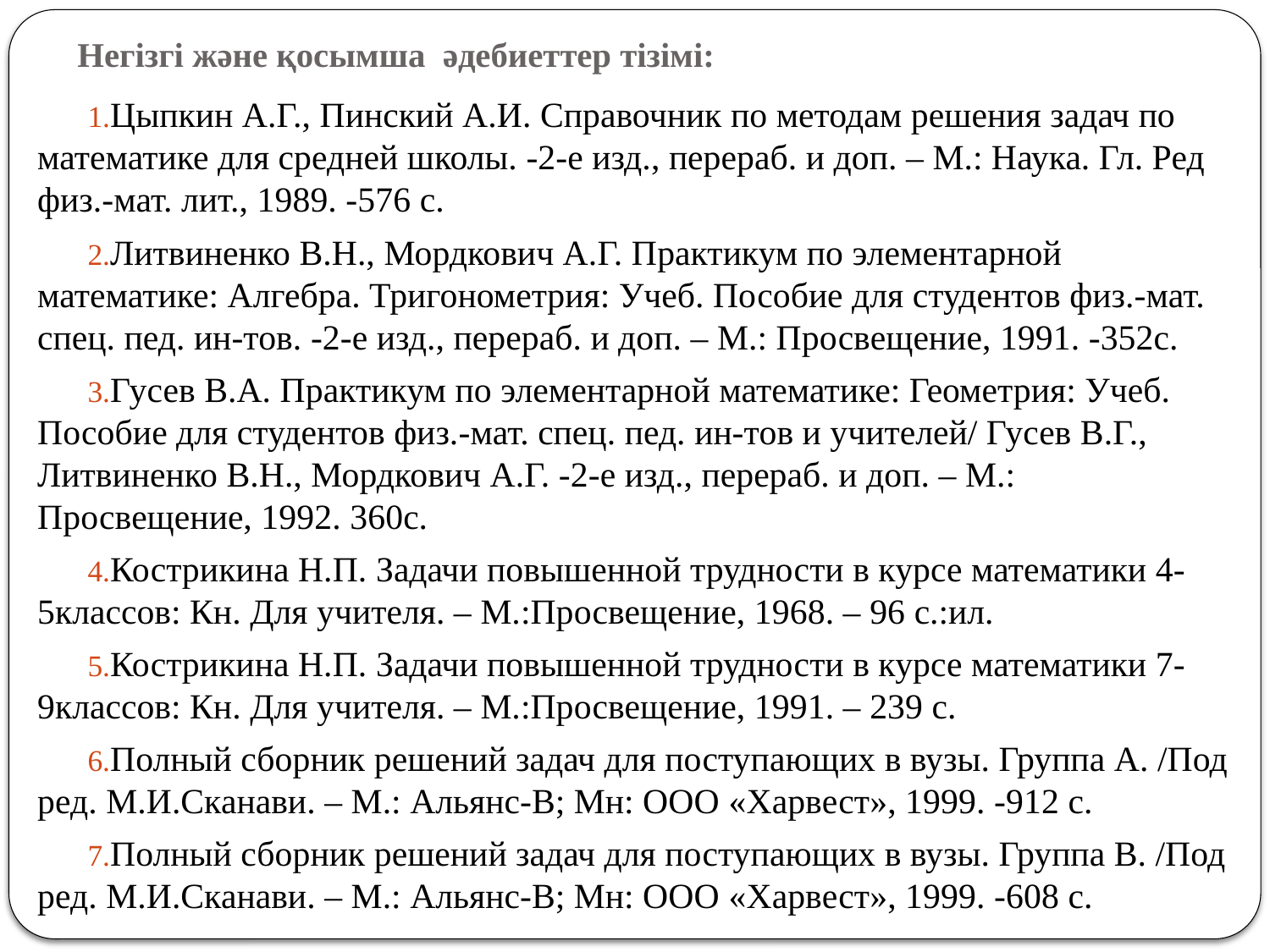

# Негізгі және қосымша  әдебиеттер тізімі:
Цыпкин А.Г., Пинский А.И. Справочник по методам решения задач по математике для средней школы. -2-е изд., перераб. и доп. – М.: Наука. Гл. Ред физ.-мат. лит., 1989. -576 с.
Литвиненко В.Н., Мордкович А.Г. Практикум по элементарной математике: Алгебра. Тригонометрия: Учеб. Пособие для студентов физ.-мат. спец. пед. ин-тов. -2-е изд., перераб. и доп. – М.: Просвещение, 1991. -352с.
Гусев В.А. Практикум по элементарной математике: Геометрия: Учеб. Пособие для студентов физ.-мат. спец. пед. ин-тов и учителей/ Гусев В.Г., Литвиненко В.Н., Мордкович А.Г. -2-е изд., перераб. и доп. – М.: Просвещение, 1992. 360с.
Кострикина Н.П. Задачи повышенной трудности в курсе математики 4-5классов: Кн. Для учителя. – М.:Просвещение, 1968. – 96 с.:ил.
Кострикина Н.П. Задачи повышенной трудности в курсе математики 7-9классов: Кн. Для учителя. – М.:Просвещение, 1991. – 239 с.
Полный сборник решений задач для поступающих в вузы. Группа А. /Под ред. М.И.Сканави. – М.: Альянс-В; Мн: ООО «Харвест», 1999. -912 с.
Полный сборник решений задач для поступающих в вузы. Группа В. /Под ред. М.И.Сканави. – М.: Альянс-В; Мн: ООО «Харвест», 1999. -608 с.